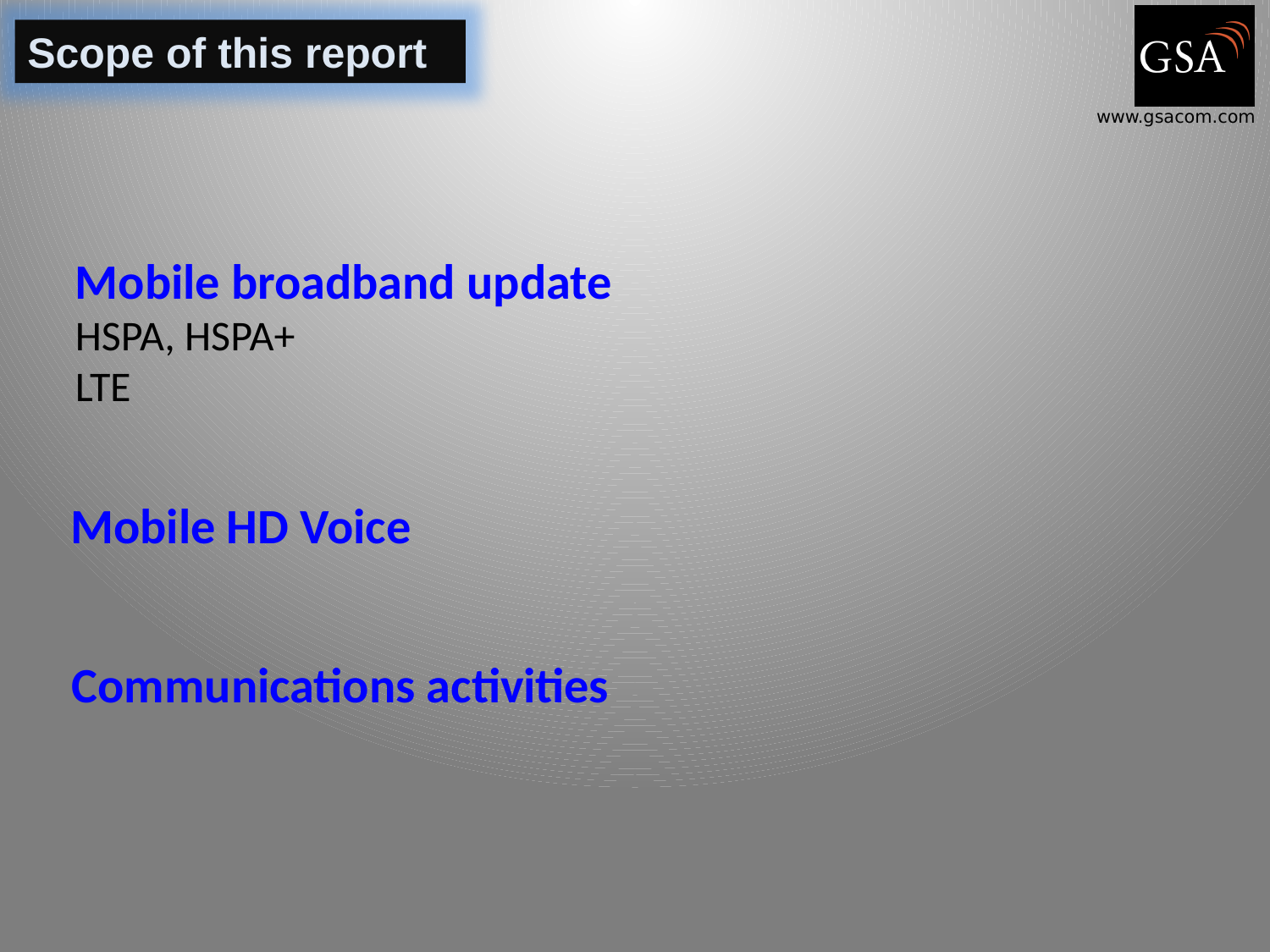

Scope of this report
Mobile broadband update
HSPA, HSPA+
LTE
Mobile HD Voice
Communications activities